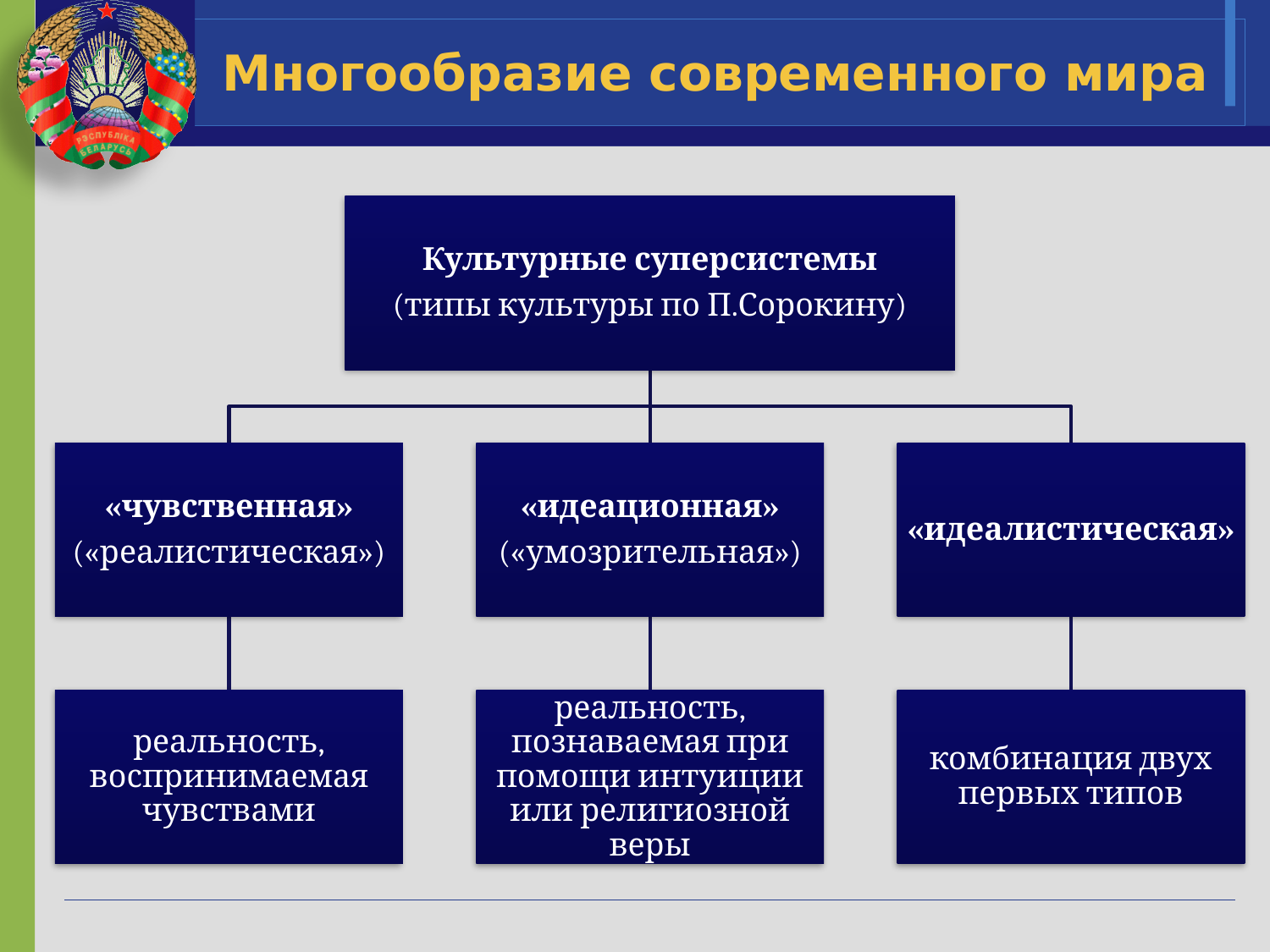

# Многообразие современного мира
Культурные суперсистемы
(типы культуры по П.Сорокину)
«чувственная»
(«реалистическая»)
реальность, воспринимаемая чувствами
«идеационная»
(«умозрительная»)
реальность, познаваемая при помощи интуиции или религиозной веры
«идеалистическая»
комбинация двух первых типов